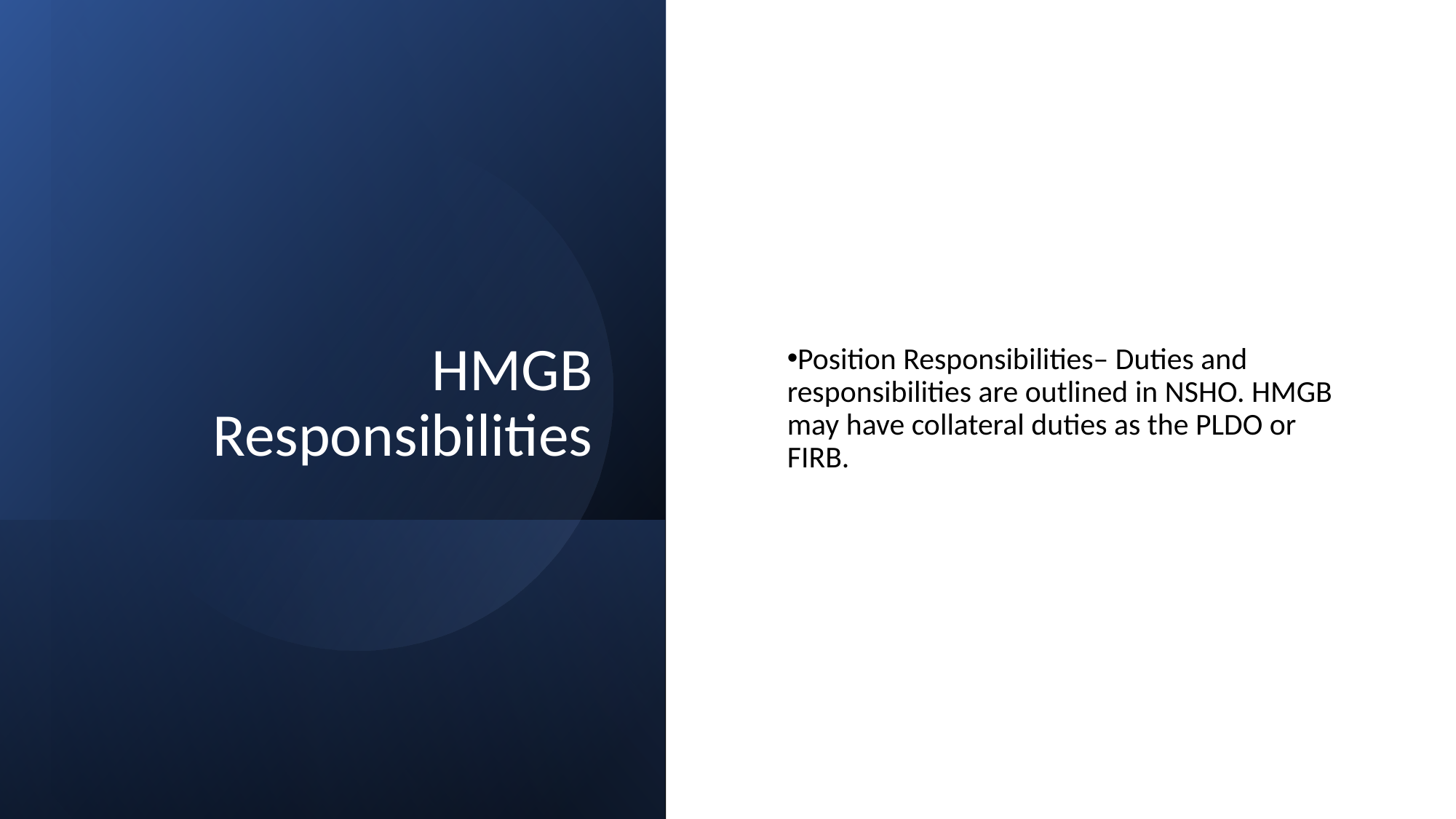

HMGB Responsibilities

Position Responsibilities– Duties and responsibilities are outlined in NSHO. HMGB may have collateral duties as the PLDO or FIRB.